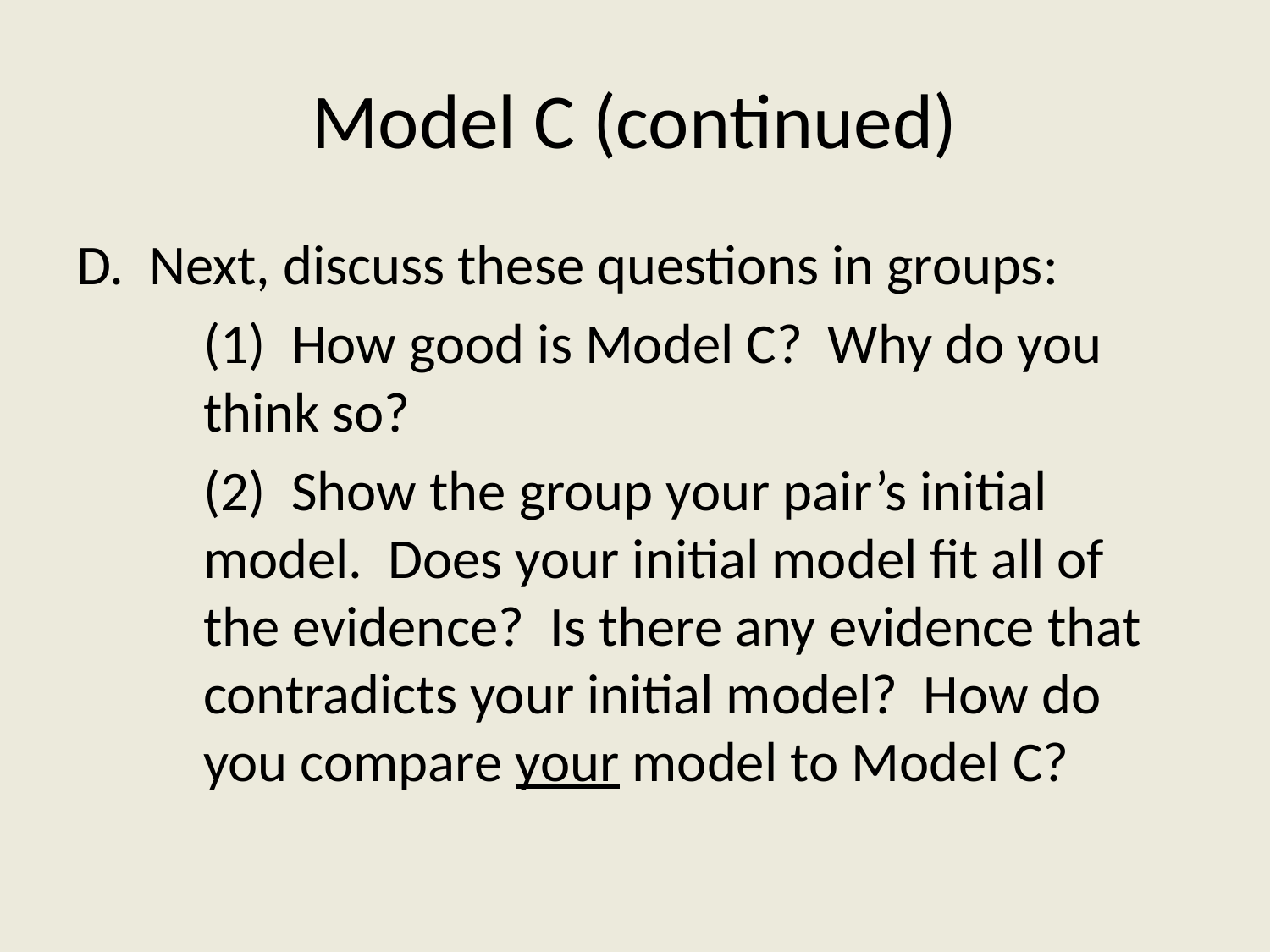

# Model C (continued)
D.  Next, discuss these questions in groups:
(1)  How good is Model C?  Why do you think so?
(2)  Show the group your pair’s initial model.  Does your initial model fit all of the evidence?  Is there any evidence that contradicts your initial model?  How do you compare your model to Model C?